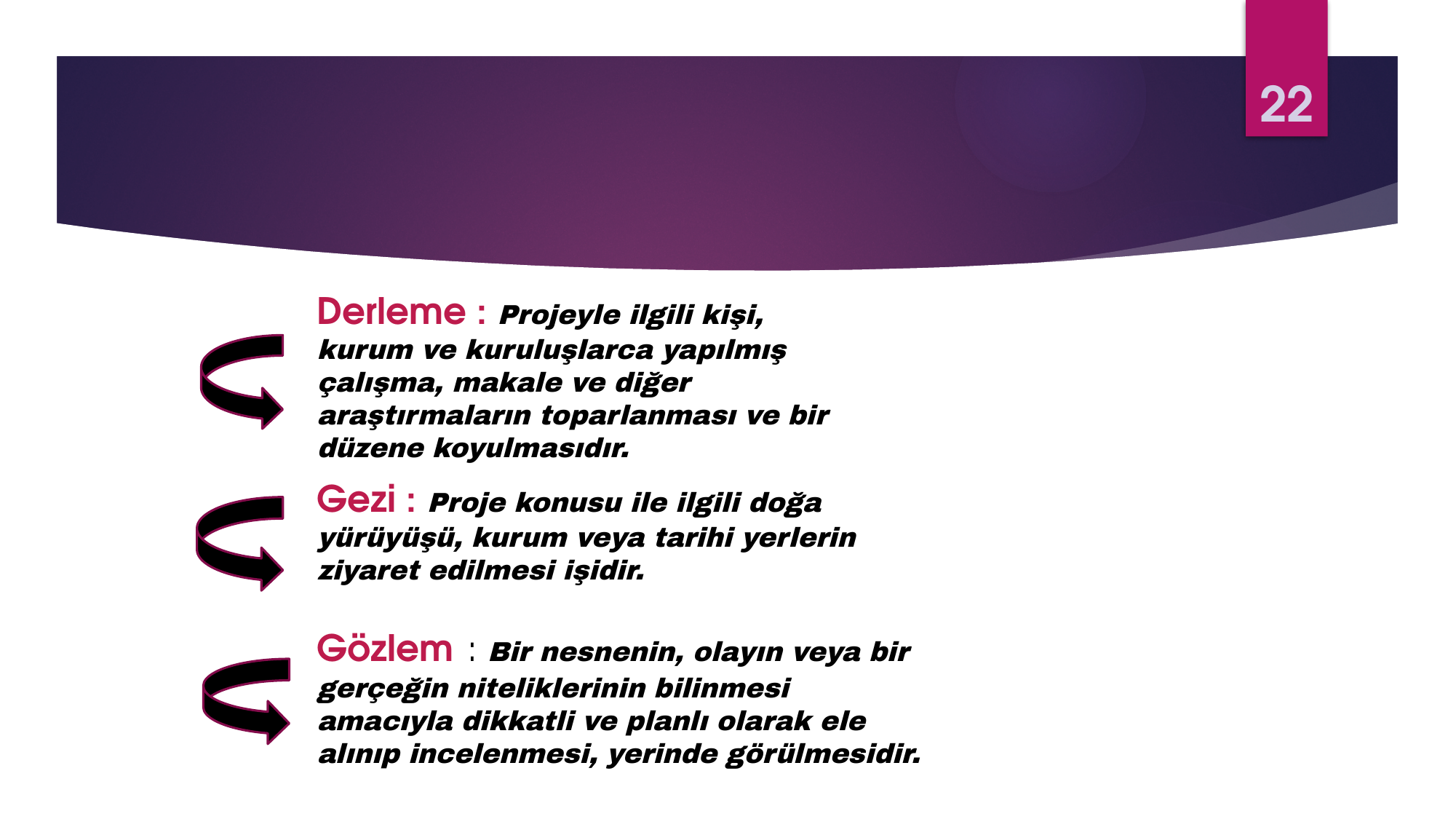

22
Derleme : Projeyle ilgili kişi, kurum ve kuruluşlarca yapılmış çalışma, makale ve diğer araştırmaların toparlanması ve bir düzene koyulmasıdır.

Gezi : Proje konusu ile ilgili doğa yürüyüşü, kurum veya tarihi yerlerin ziyaret edilmesi işidir.

Gözlem : Bir nesnenin, olayın veya bir gerçeğin niteliklerinin bilinmesi amacıyla dikkatli ve planlı olarak ele alınıp incelenmesi, yerinde görülmesidir.